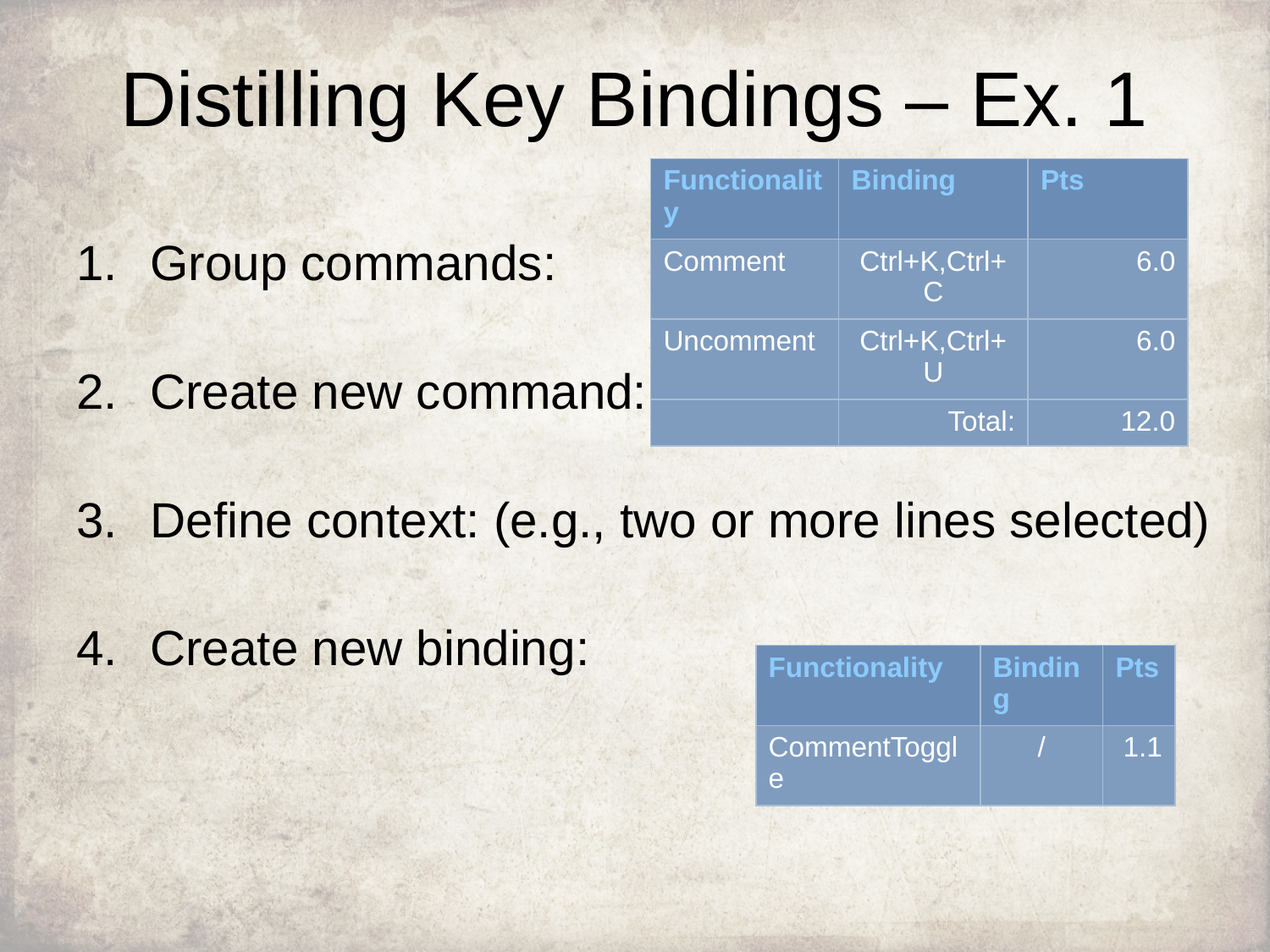

# Distilling Key Bindings – Ex. 1

Group commands:
Create new command: CommentToggle
Define context: (e.g., two or more lines selected)
Create new binding:
| Functionality | Binding | Pts |
| --- | --- | --- |
| Comment | Ctrl+K,Ctrl+C | 6.0 |
| Uncomment | Ctrl+K,Ctrl+U | 6.0 |
|  | Total: | 12.0 |
| Functionality | Binding | Pts |
| --- | --- | --- |
| CommentToggle | / | 1.1 |
(10 times easier)